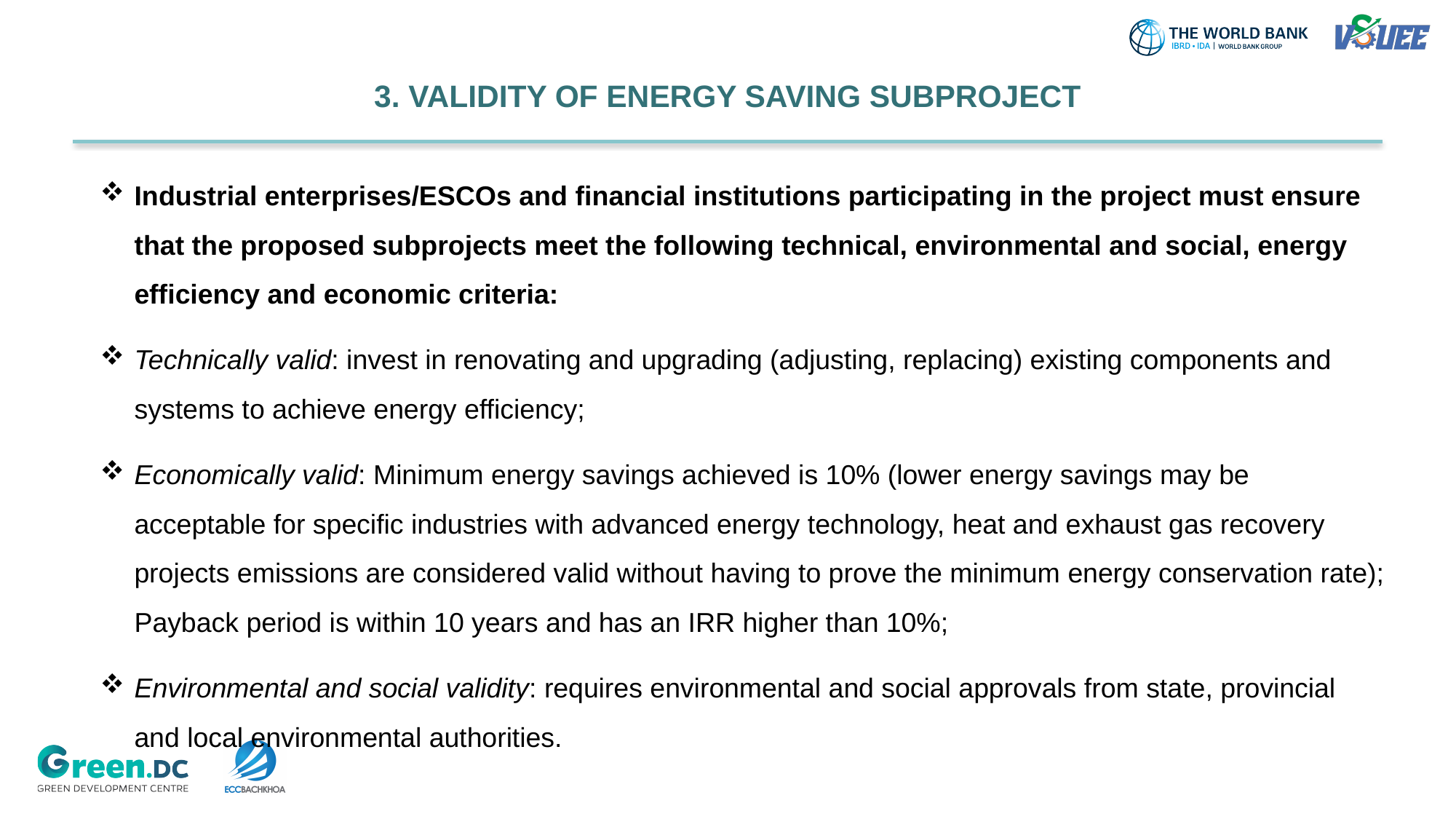

# 3. VALIDITY OF ENERGY SAVING SUBPROJECT
Industrial enterprises/ESCOs and financial institutions participating in the project must ensure that the proposed subprojects meet the following technical, environmental and social, energy efficiency and economic criteria:
Technically valid: invest in renovating and upgrading (adjusting, replacing) existing components and systems to achieve energy efficiency;
Economically valid: Minimum energy savings achieved is 10% (lower energy savings may be acceptable for specific industries with advanced energy technology, heat and exhaust gas recovery projects emissions are considered valid without having to prove the minimum energy conservation rate); Payback period is within 10 years and has an IRR higher than 10%;
Environmental and social validity: requires environmental and social approvals from state, provincial and local environmental authorities.